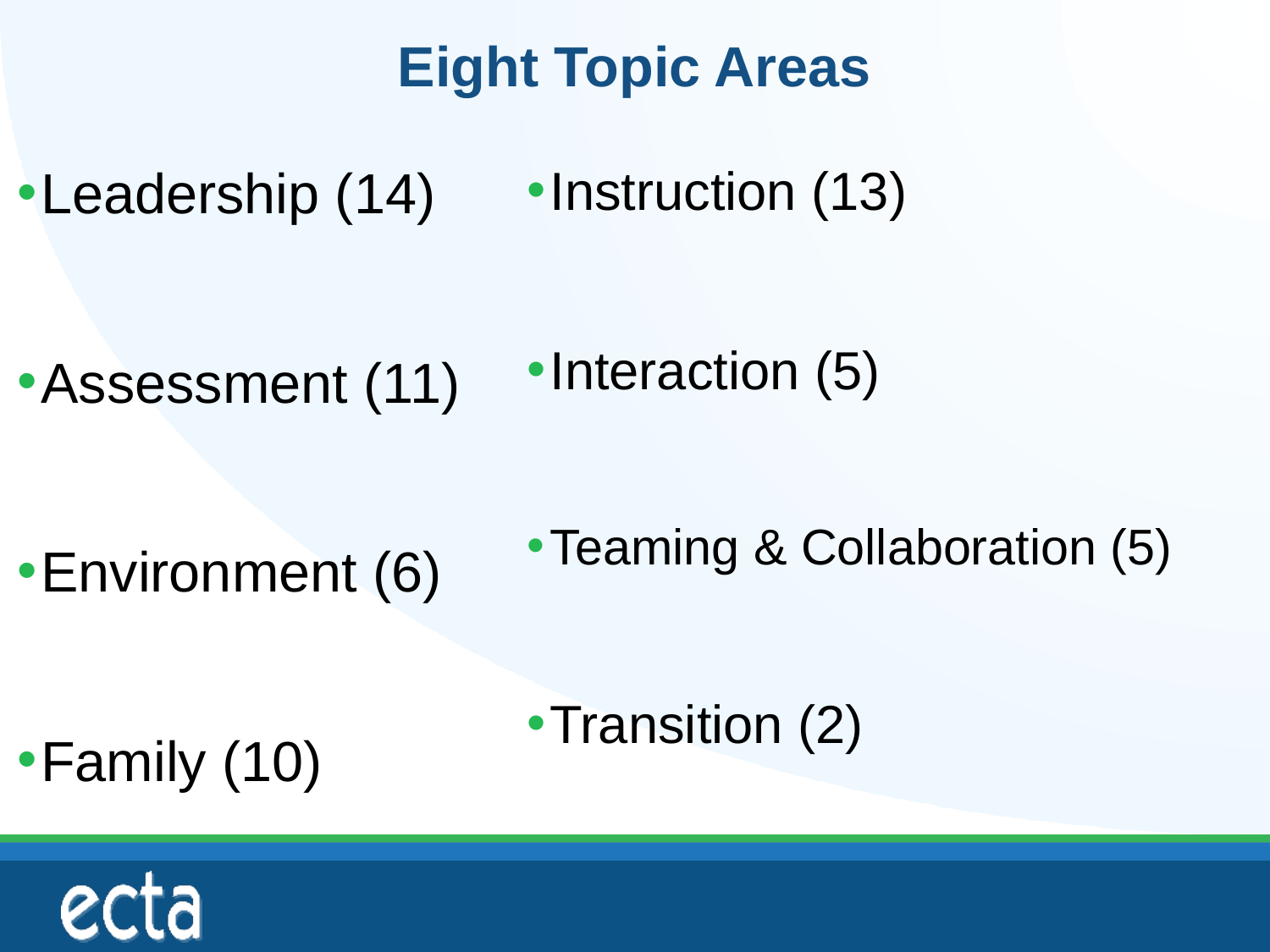

# Eight Topic Areas
Leadership (14)

Assessment (11)

Environment (6)

Family (10)

Instruction (13)

Interaction (5)

Teaming & Collaboration (5)

Transition (2)